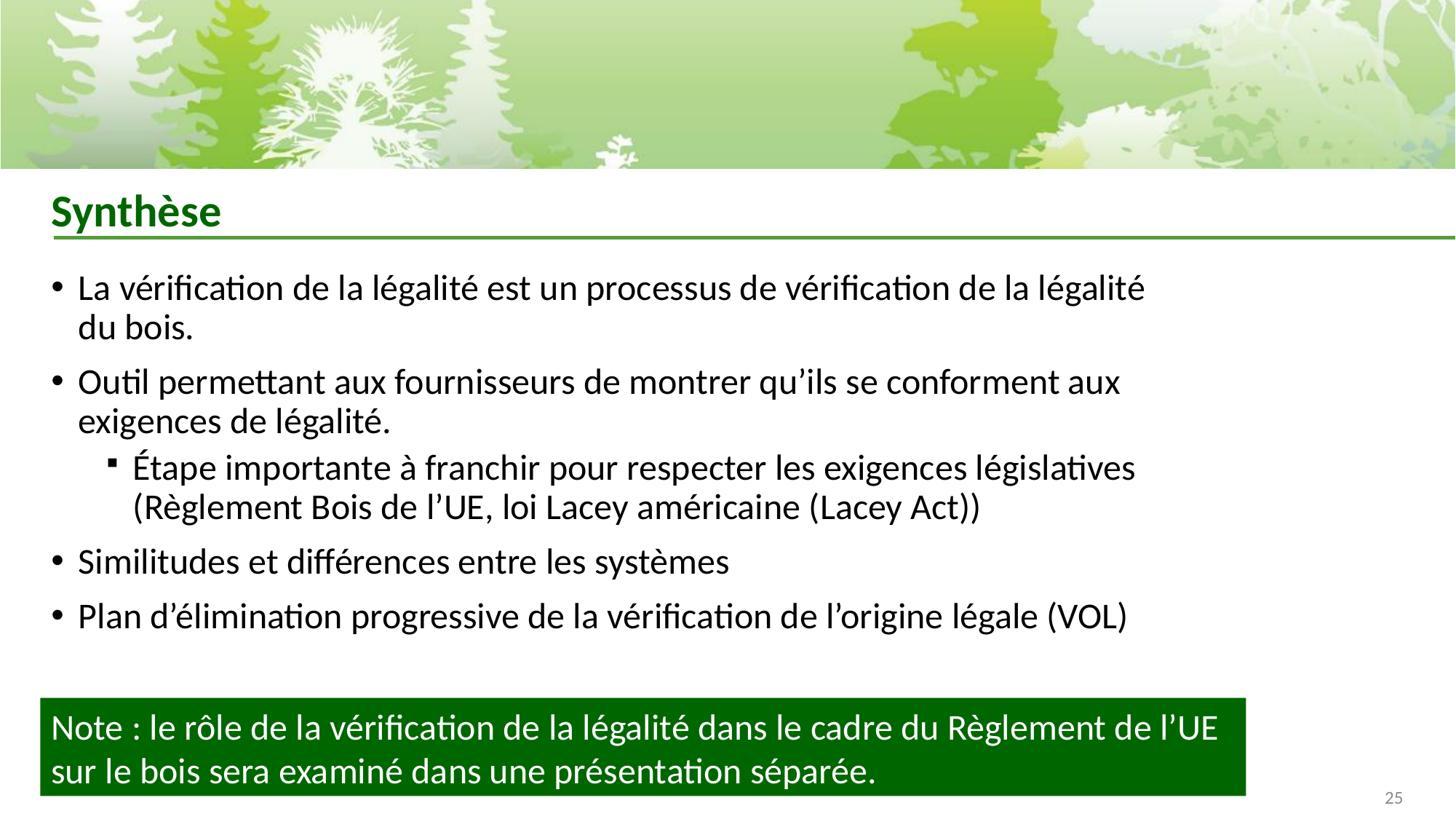

# Synthèse
La vérification de la légalité est un processus de vérification de la légalité du bois.
Outil permettant aux fournisseurs de montrer qu’ils se conforment aux exigences de légalité.
Étape importante à franchir pour respecter les exigences législatives (Règlement Bois de l’UE, loi Lacey américaine (Lacey Act))
Similitudes et différences entre les systèmes
Plan d’élimination progressive de la vérification de l’origine légale (VOL)

Note : le rôle de la vérification de la légalité dans le cadre du Règlement de l’UE sur le bois sera examiné dans une présentation séparée.
25